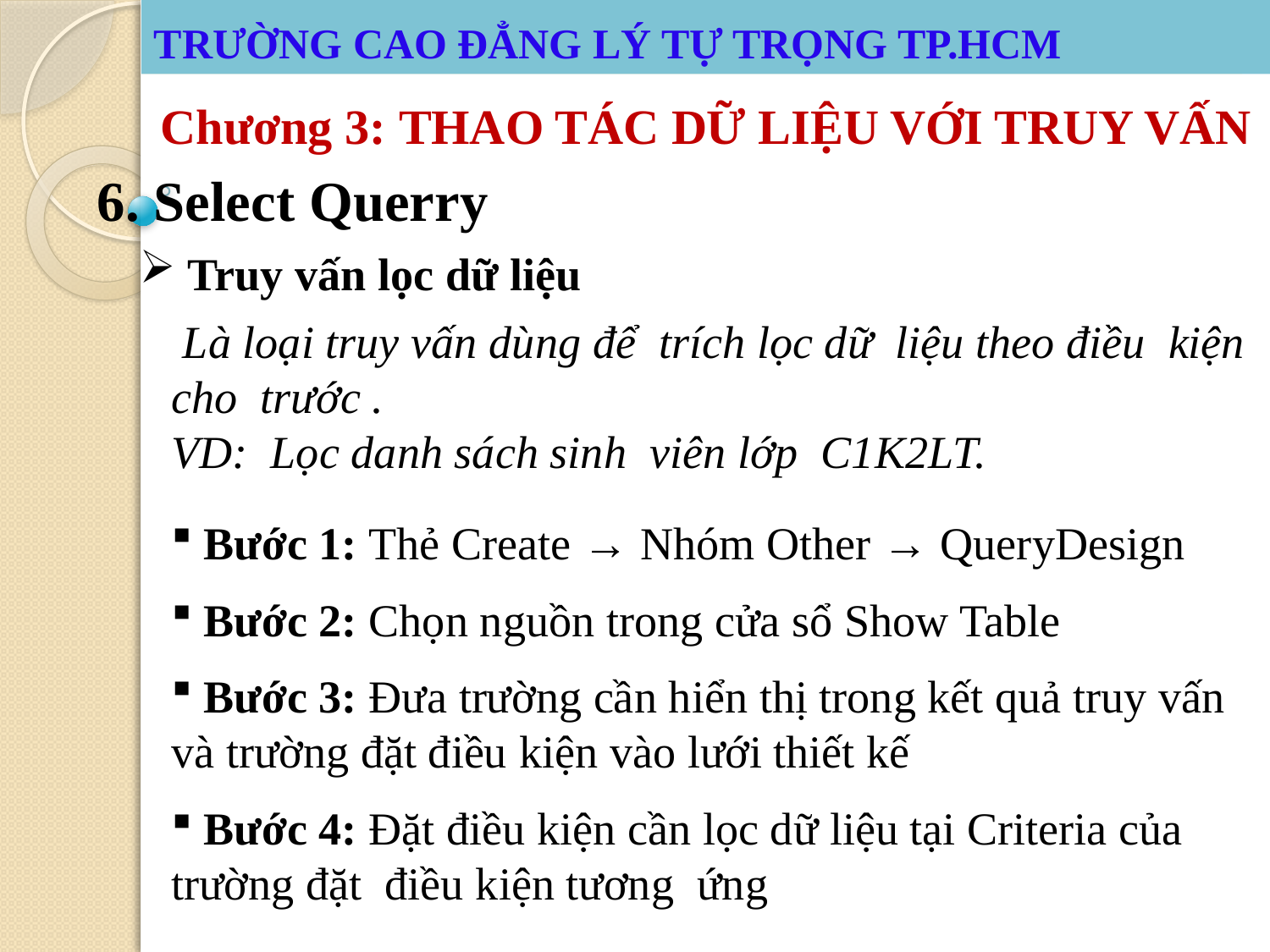

# TRƯỜNG CAO ĐẲNG LÝ TỰ TRỌNG TP.HCM
TRƯỜNG CAO ĐẲNG LÝ TỰ TRỌNG TP.HCM
Chương 3: THAO TÁC DỮ LIỆU VỚI TRUY VẤN
6. Select Querry
 Truy vấn lọc dữ liệu
 Là loại truy vấn dùng để  trích lọc dữ  liệu theo điều  kiện cho  trước .
VD:  Lọc danh sách sinh  viên lớp  C1K2LT.
 Bước 1: Thẻ Create → Nhóm Other → QueryDesign
 Bước 2: Chọn nguồn trong cửa sổ Show Table
 Bước 3: Đưa trường cần hiển thị trong kết quả truy vấn và trường đặt điều kiện vào lưới thiết kế
 Bước 4: Đặt điều kiện cần lọc dữ liệu tại Criteria của trường đặt  điều kiện tương  ứng